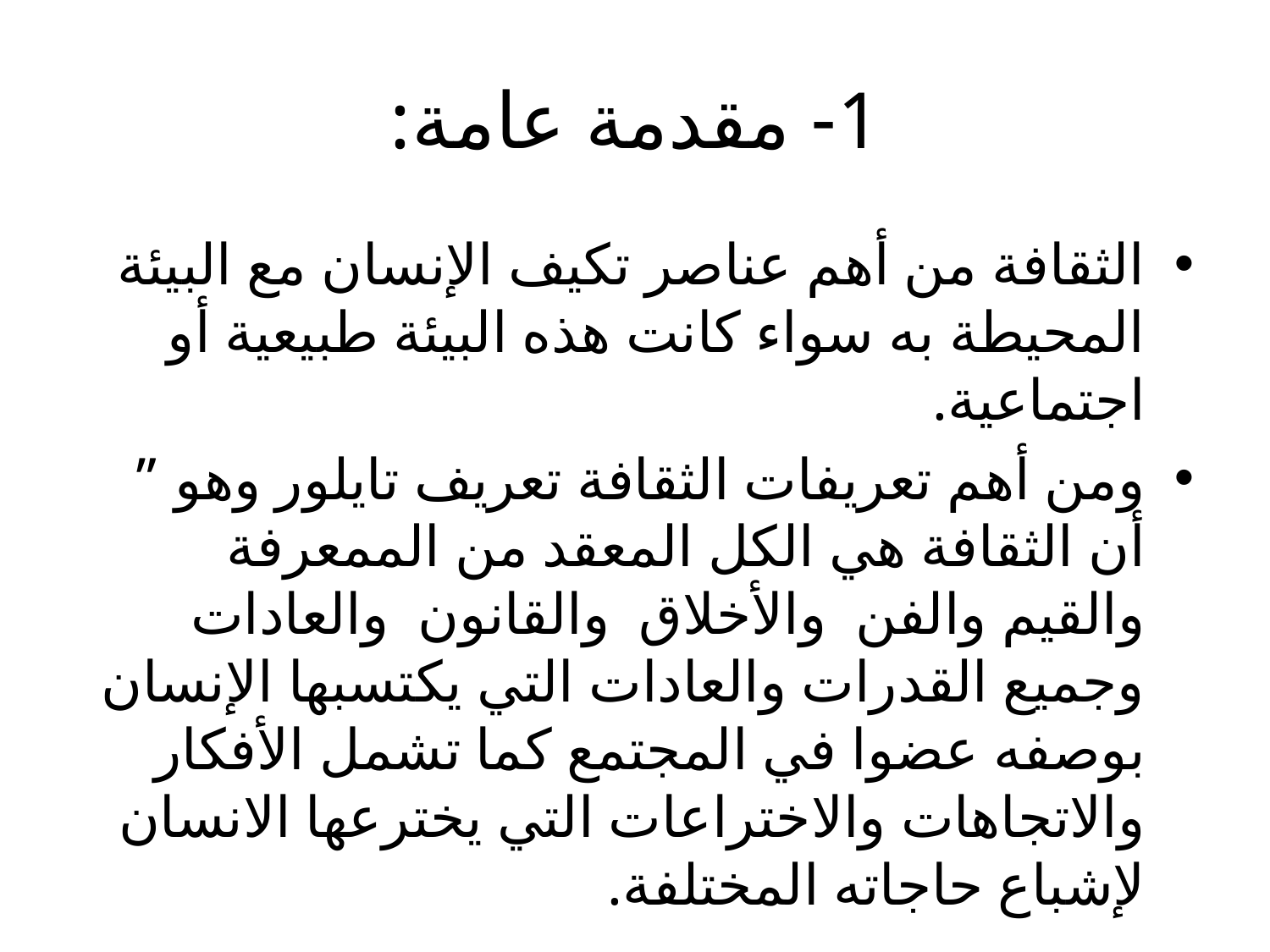

# 1- مقدمة عامة:
الثقافة من أهم عناصر تكيف الإنسان مع البيئة المحيطة به سواء كانت هذه البيئة طبيعية أو اجتماعية.
ومن أهم تعريفات الثقافة تعريف تايلور وهو ” أن الثقافة هي الكل المعقد من الممعرفة والقيم والفن  والأخلاق  والقانون  والعادات  وجميع القدرات والعادات التي يكتسبها الإنسان  بوصفه عضوا في المجتمع كما تشمل الأفكار والاتجاهات والاختراعات التي يخترعها الانسان لإشباع حاجاته المختلفة.